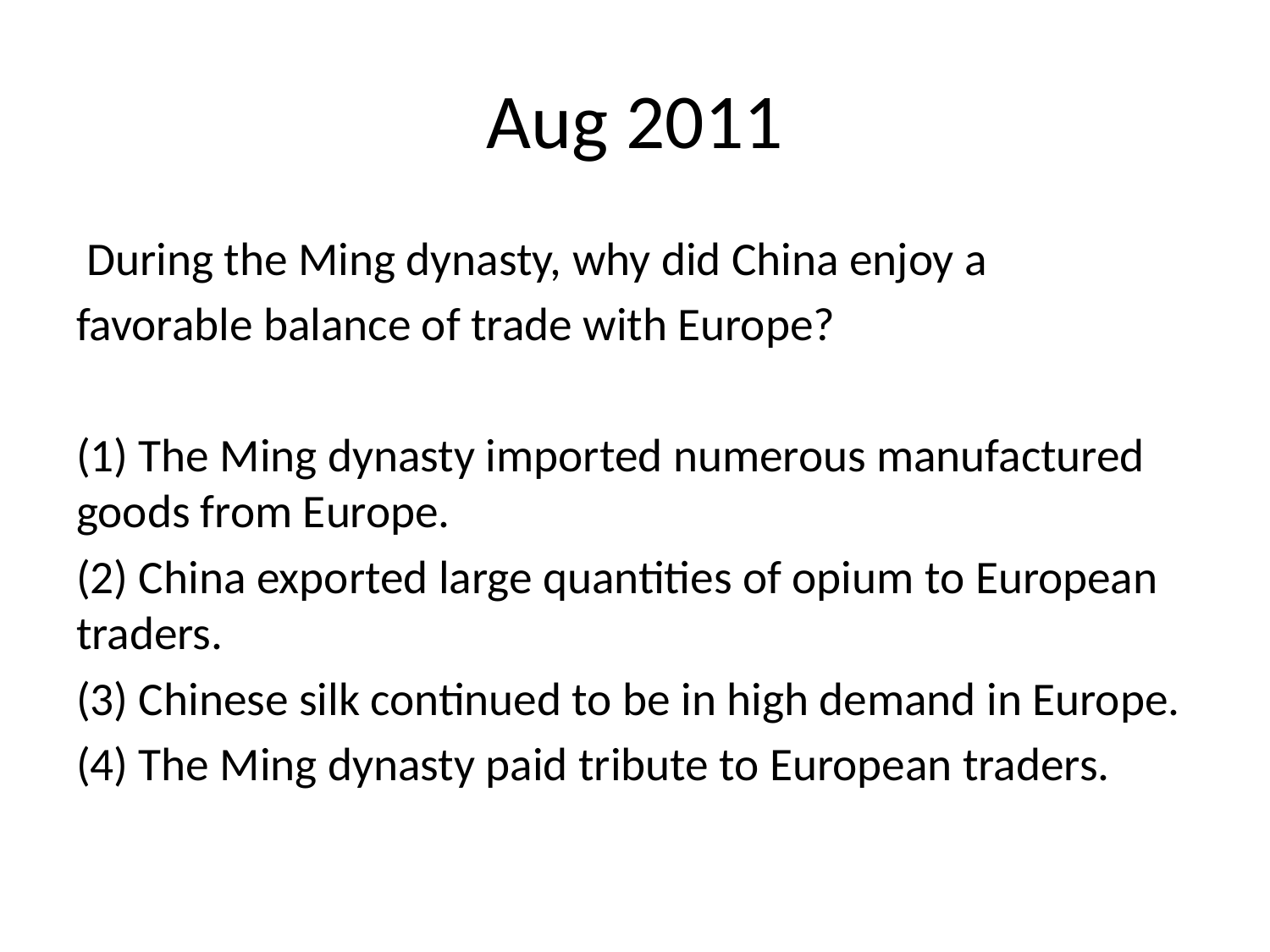

# Aug 2011
 During the Ming dynasty, why did China enjoy a
favorable balance of trade with Europe?

(1) The Ming dynasty imported numerous manufactured goods from Europe.
(2) China exported large quantities of opium to European traders.
(3) Chinese silk continued to be in high demand in Europe.
(4) The Ming dynasty paid tribute to European traders.